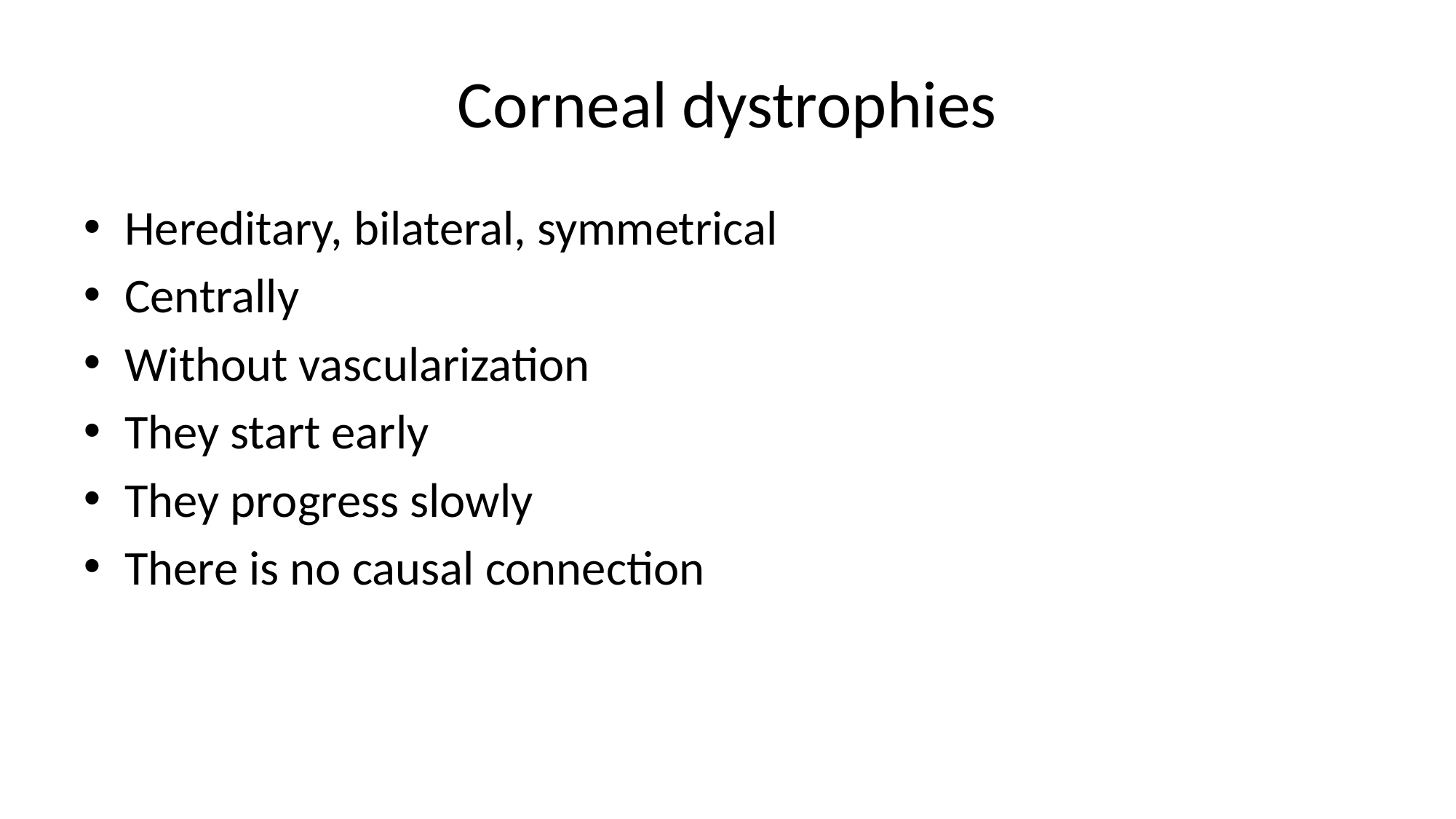

# Corneal dystrophies
Hereditary, bilateral, symmetrical
Centrally
Without vascularization
They start early
They progress slowly
There is no causal connection